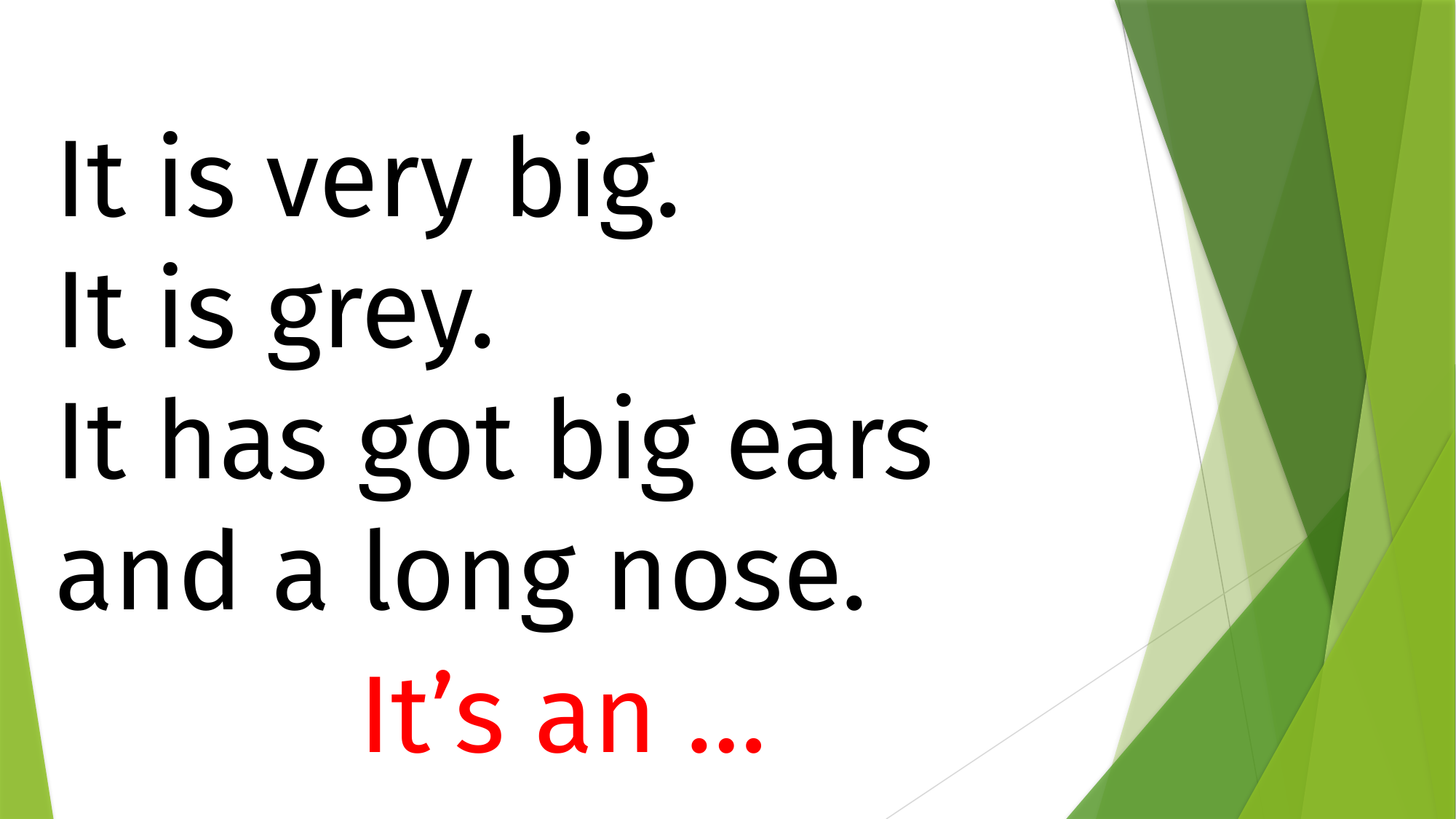

It is very big.
It is grey.
It has got big ears
and a long nose.

It’s an …